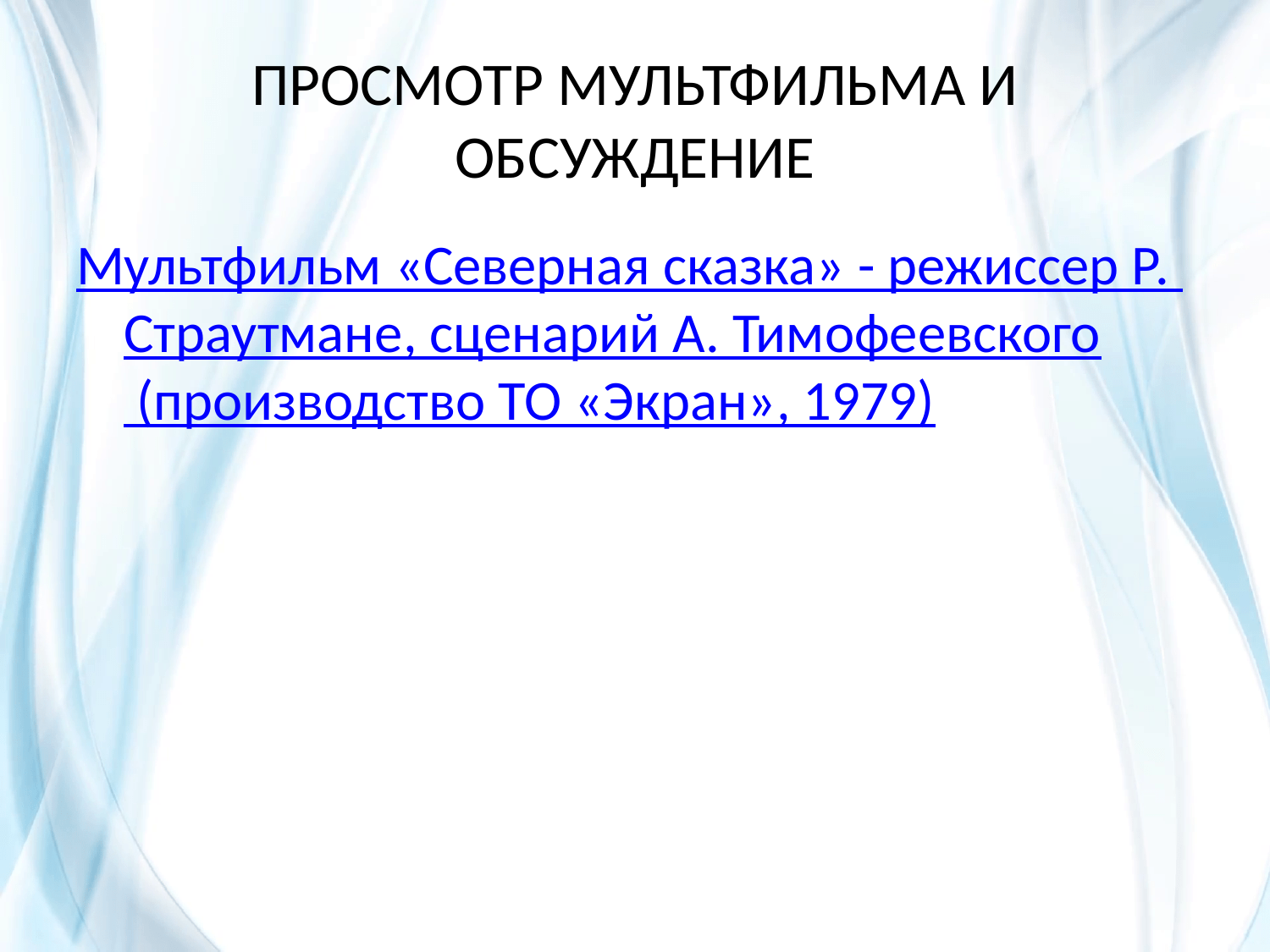

# ПРОСМОТР МУЛЬТФИЛЬМА И ОБСУЖДЕНИЕ
Мультфильм «Северная сказка» - режиссер Р. Страутмане, сценарий А. Тимофеевского (производство ТО «Экран», 1979)